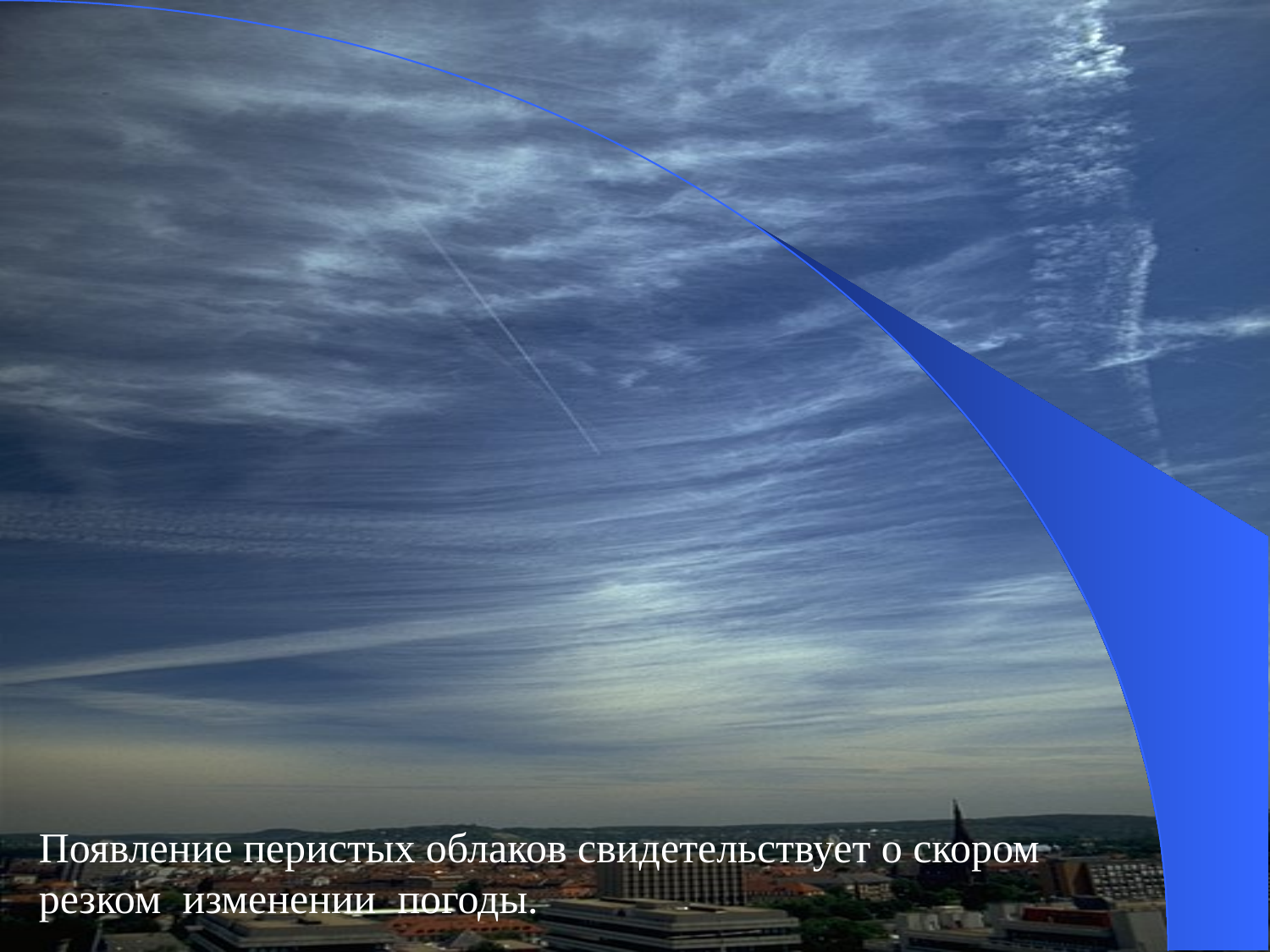

Появление перистых облаков свидетельствует о скором
резком  изменении  погоды.